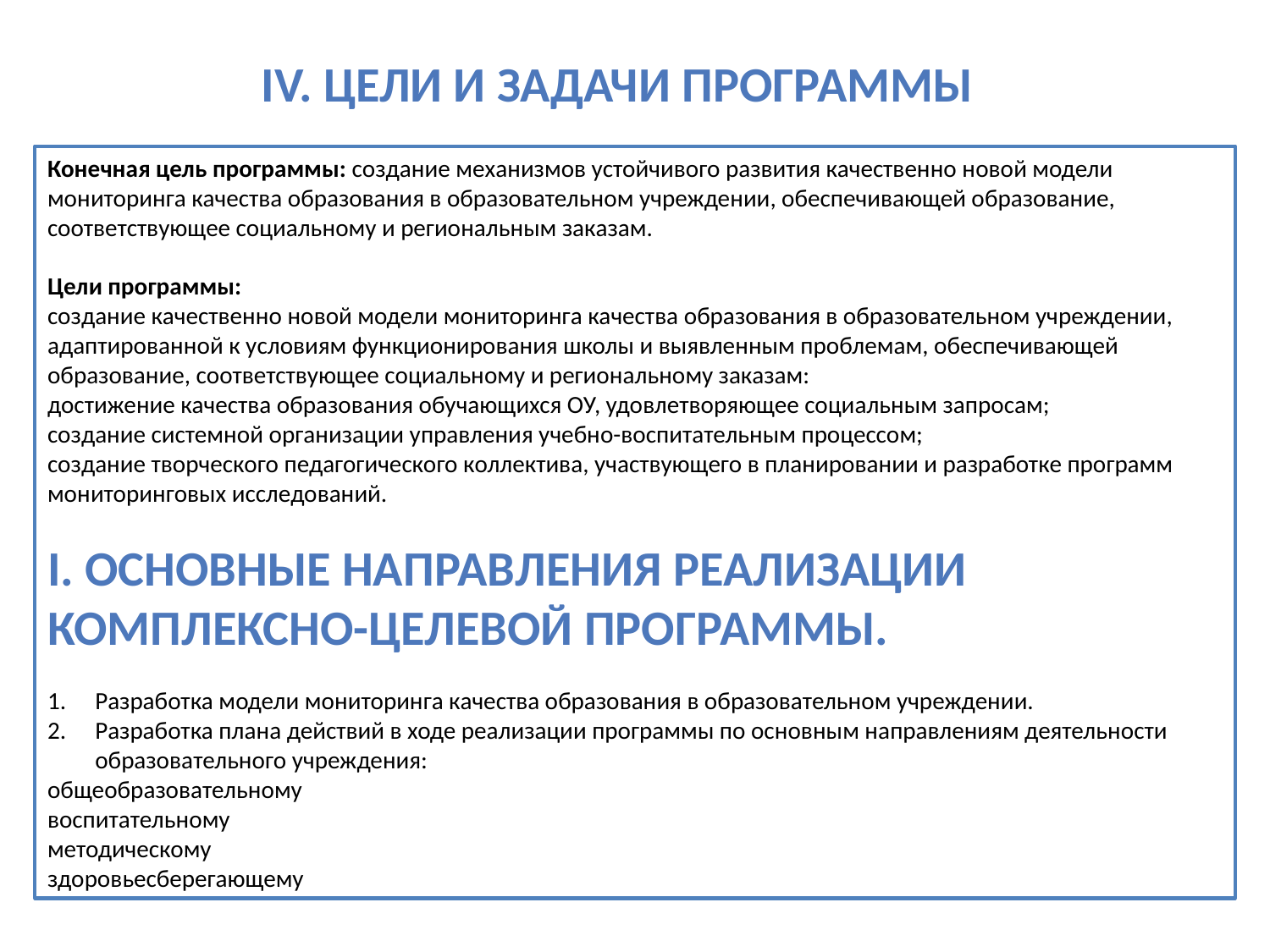

IV. Цели и задачи программы
Конечная цель программы: создание механизмов устойчивого развития качественно новой модели мониторинга качества образования в образовательном учреждении, обеспечивающей образование, соответствующее социальному и региональным заказам.

Цели программы:
создание качественно новой модели мониторинга качества образования в образовательном учреждении, адаптированной к условиям функционирования школы и выявленным проблемам, обеспечивающей образование, соответствующее социальному и региональному заказам:
достижение качества образования обучающихся ОУ, удовлетворяющее социальным запросам;
создание системной организации управления учебно-воспитательным процессом;
создание творческого педагогического коллектива, участвующего в планировании и разработке программ мониторинговых исследований.

I. Основные направления реализации комплексно-целевой программы.

Разработка модели мониторинга качества образования в образовательном учреждении.
Разработка плана действий в ходе реализации программы по основным направлениям деятельности образовательного учреждения:
общеобразовательному
воспитательному
методическому
здоровьесберегающему